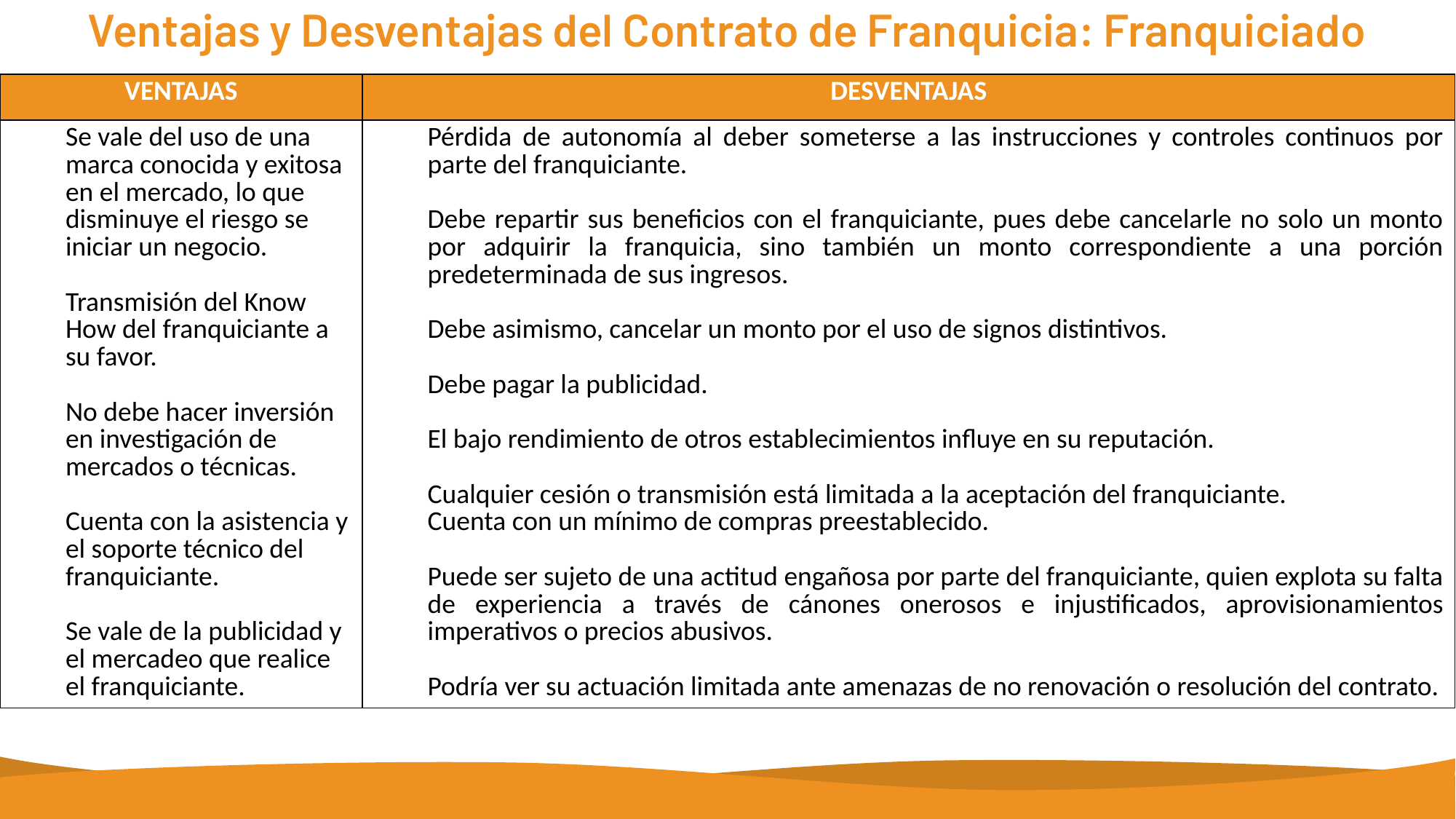

Ventajas y Desventajas del Contrato de Franquicia: Franquiciado
| VENTAJAS | DESVENTAJAS |
| --- | --- |
| Se vale del uso de una marca conocida y exitosa en el mercado, lo que disminuye el riesgo se iniciar un negocio. Transmisión del Know How del franquiciante a su favor. No debe hacer inversión en investigación de mercados o técnicas. Cuenta con la asistencia y el soporte técnico del franquiciante. Se vale de la publicidad y el mercadeo que realice el franquiciante. | Pérdida de autonomía al deber someterse a las instrucciones y controles continuos por parte del franquiciante. Debe repartir sus beneficios con el franquiciante, pues debe cancelarle no solo un monto por adquirir la franquicia, sino también un monto correspondiente a una porción predeterminada de sus ingresos. Debe asimismo, cancelar un monto por el uso de signos distintivos. Debe pagar la publicidad. El bajo rendimiento de otros establecimientos influye en su reputación. Cualquier cesión o transmisión está limitada a la aceptación del franquiciante. Cuenta con un mínimo de compras preestablecido. Puede ser sujeto de una actitud engañosa por parte del franquiciante, quien explota su falta de experiencia a través de cánones onerosos e injustificados, aprovisionamientos imperativos o precios abusivos. Podría ver su actuación limitada ante amenazas de no renovación o resolución del contrato. |